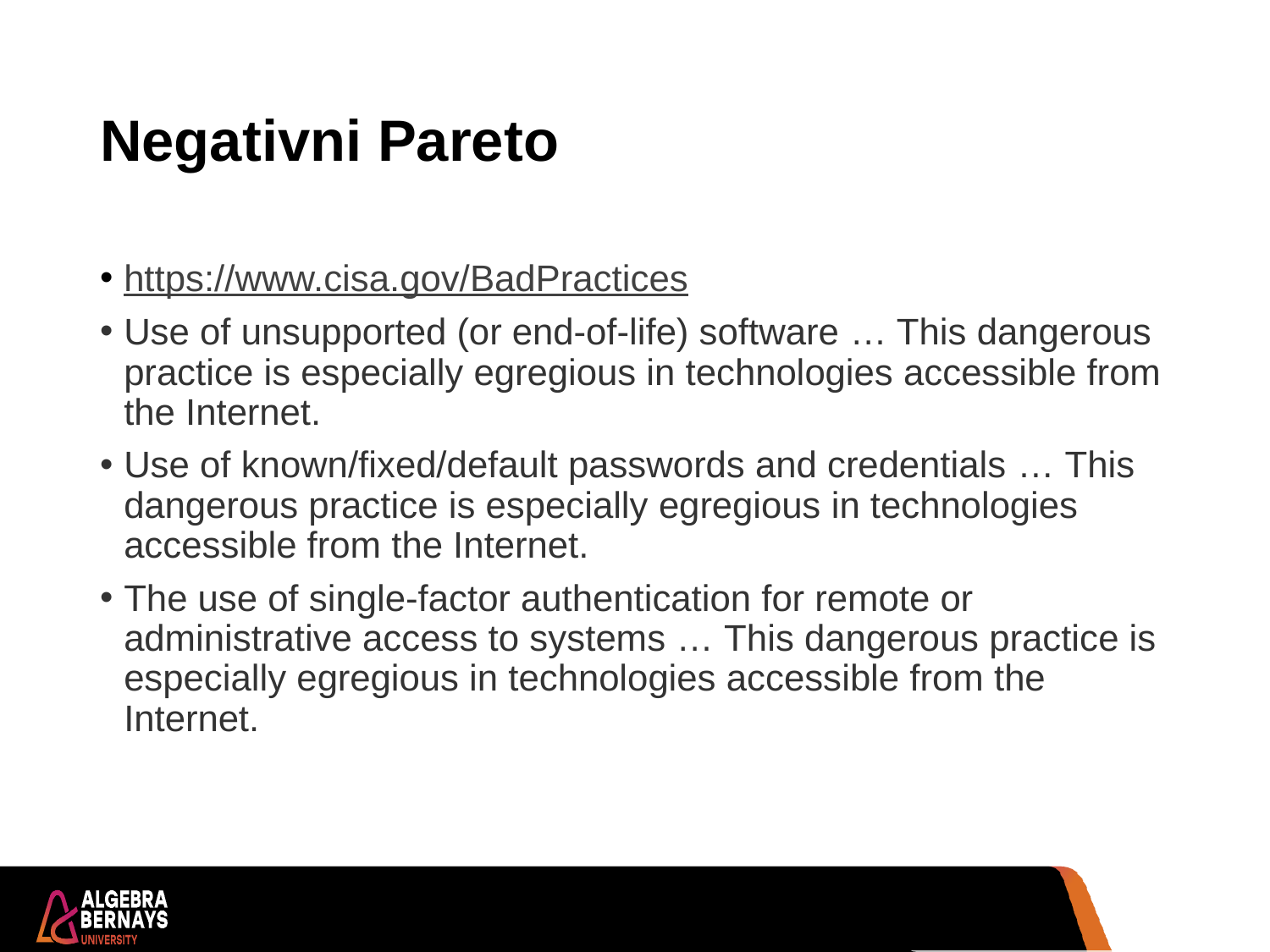

# Negativni Pareto
https://www.cisa.gov/BadPractices
Use of unsupported (or end-of-life) software … This dangerous practice is especially egregious in technologies accessible from the Internet.
Use of known/fixed/default passwords and credentials … This dangerous practice is especially egregious in technologies accessible from the Internet.
The use of single-factor authentication for remote or administrative access to systems … This dangerous practice is especially egregious in technologies accessible from the Internet.